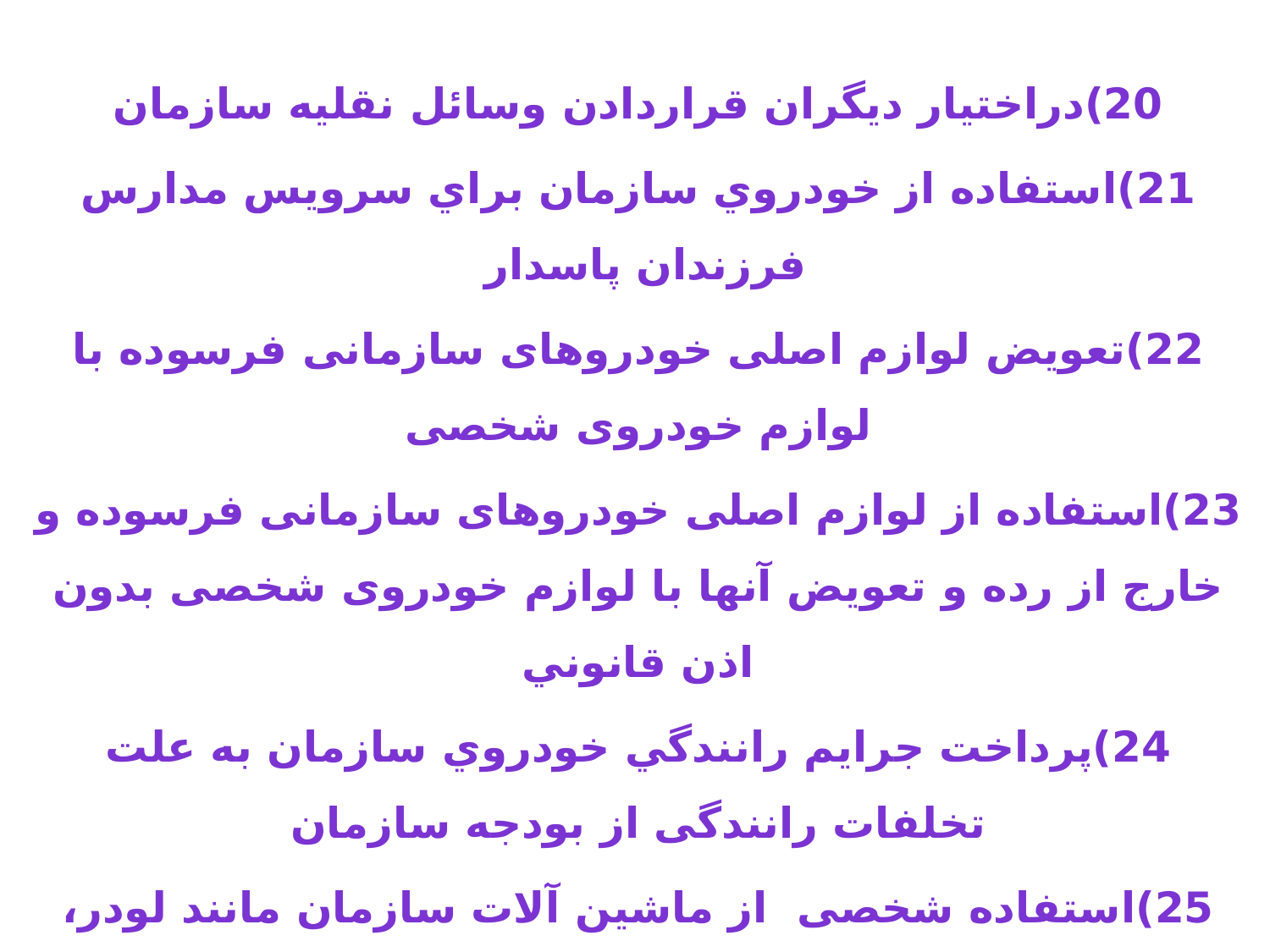

20)دراختیار دیگران قراردادن وسائل نقلیه سازمان
21)استفاده از خودروي سازمان براي سرويس مدارس فرزندان پاسدار
22)تعويض لوازم اصلى خودروهاى سازمانى فرسوده با لوازم خودروى شخصى
23)استفاده از لوازم اصلى خودروهاى سازمانى فرسوده و خارج از رده و تعويض آنها با لوازم خودروى شخصى بدون اذن قانوني
24)پرداخت جرایم رانندگي خودروي سازمان به علت تخلفات رانندگی از بودجه سازمان
25)استفاده شخصی  از ماشين آلات سازمان مانند لودر، بولدوزر، بيل مكانيكي جهت اموری مانند: تسطيح زمين كشاورزي و يا پر كردن حياط منزل يا پي ريزي اسكلت ساختمان